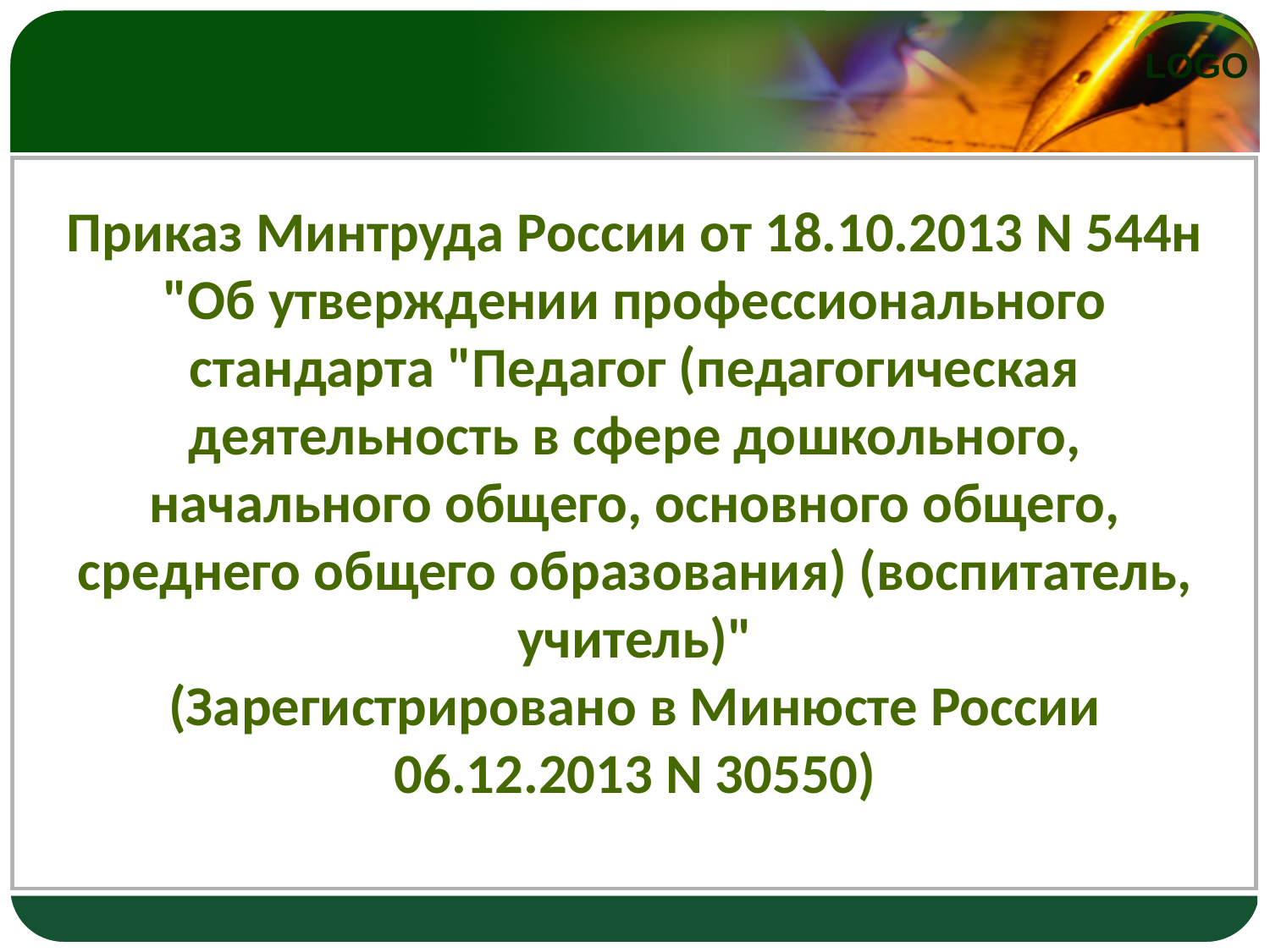

Приказ Минтруда России от 18.10.2013 N 544н
"Об утверждении профессионального стандарта "Педагог (педагогическая деятельность в сфере дошкольного, начального общего, основного общего, среднего общего образования) (воспитатель, учитель)"
(Зарегистрировано в Минюсте России 06.12.2013 N 30550)